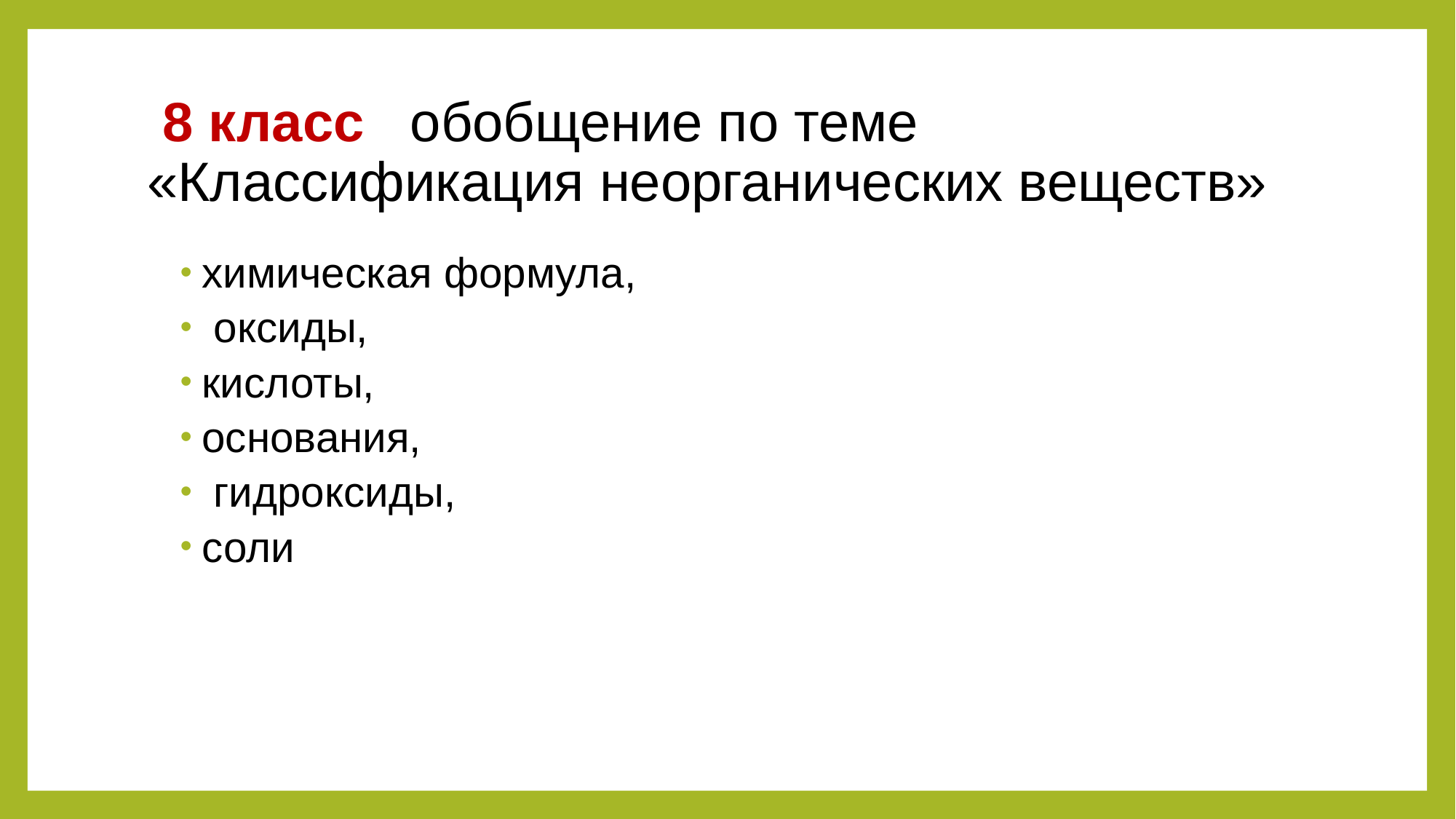

# 8 класс   обобщение по теме «Классификация неорганических веществ»
химическая формула,
 оксиды,
кислоты,
основания,
 гидроксиды,
соли